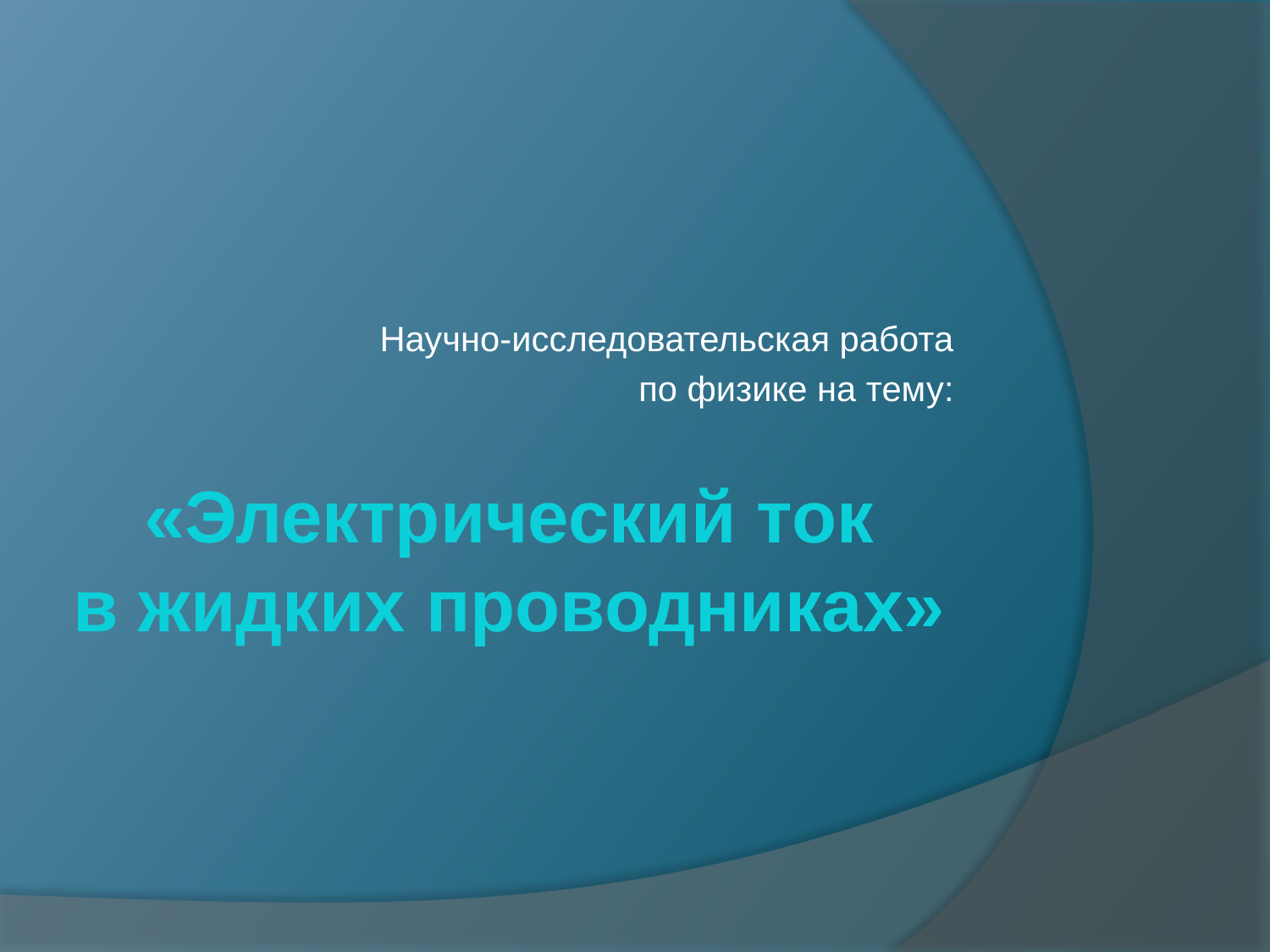

Научно-исследовательская работа
 по физике на тему:

# «Электрический ток в жидких проводниках»